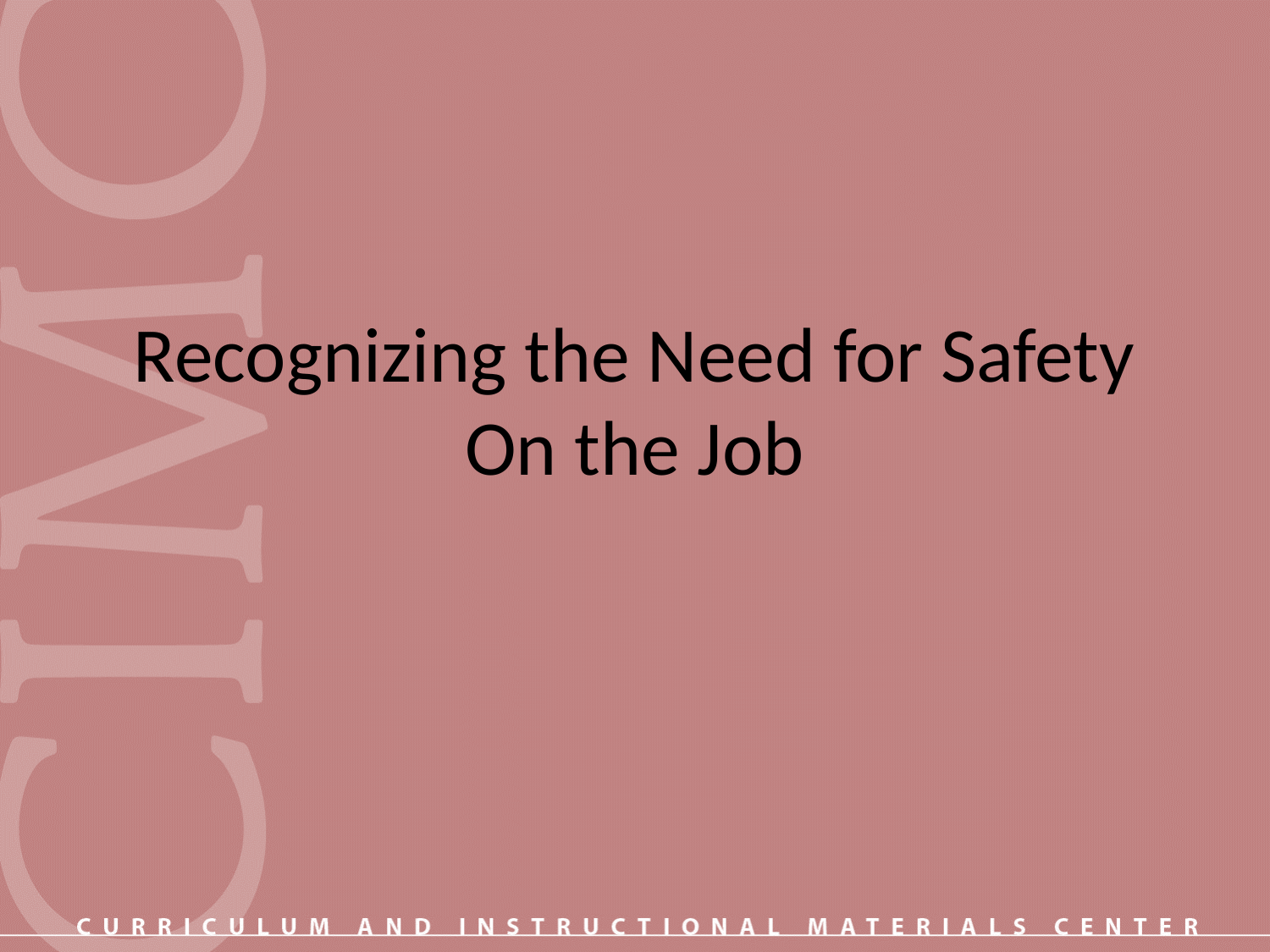

# Recognizing the Need for Safety On the Job